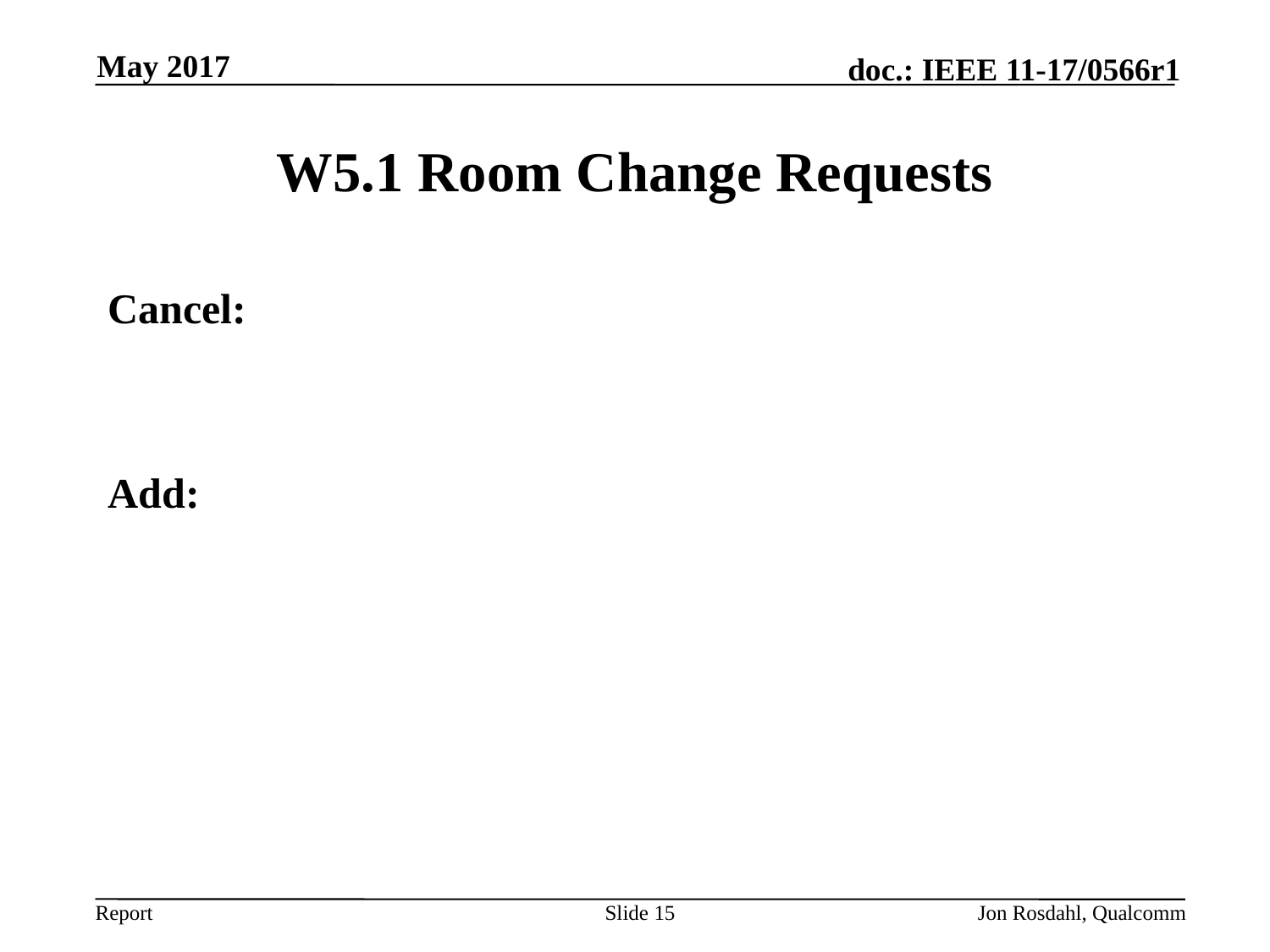

May 2017
# W5.1 Room Change Requests
Cancel:

Add:

Slide 15
Jon Rosdahl, Qualcomm